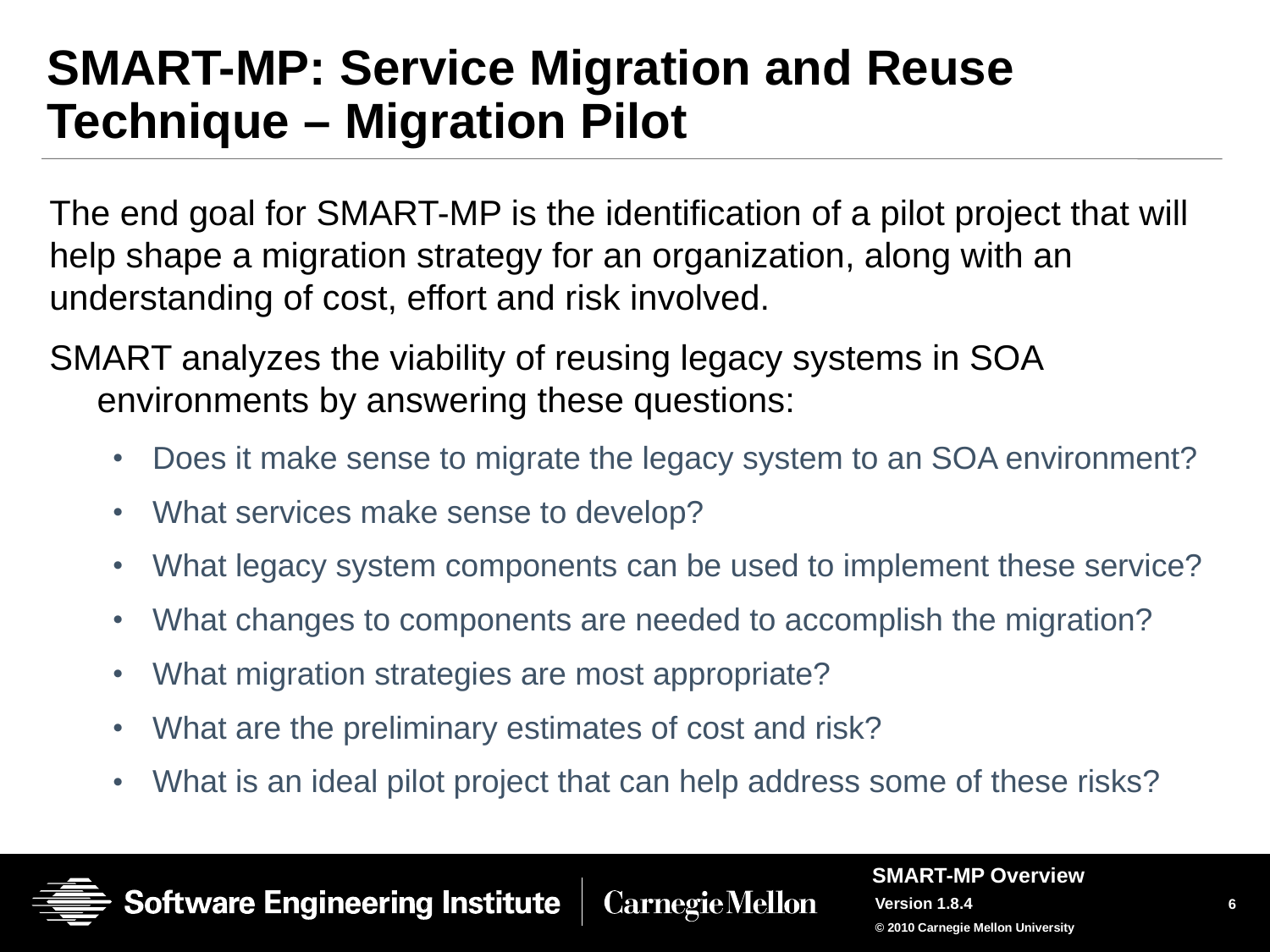

# SMART-MP: Service Migration and Reuse Technique – Migration Pilot
The end goal for SMART-MP is the identification of a pilot project that will help shape a migration strategy for an organization, along with an understanding of cost, effort and risk involved.
SMART analyzes the viability of reusing legacy systems in SOA environments by answering these questions:
Does it make sense to migrate the legacy system to an SOA environment?
What services make sense to develop?
What legacy system components can be used to implement these service?
What changes to components are needed to accomplish the migration?
What migration strategies are most appropriate?
What are the preliminary estimates of cost and risk?
What is an ideal pilot project that can help address some of these risks?

SMART-MP Overview